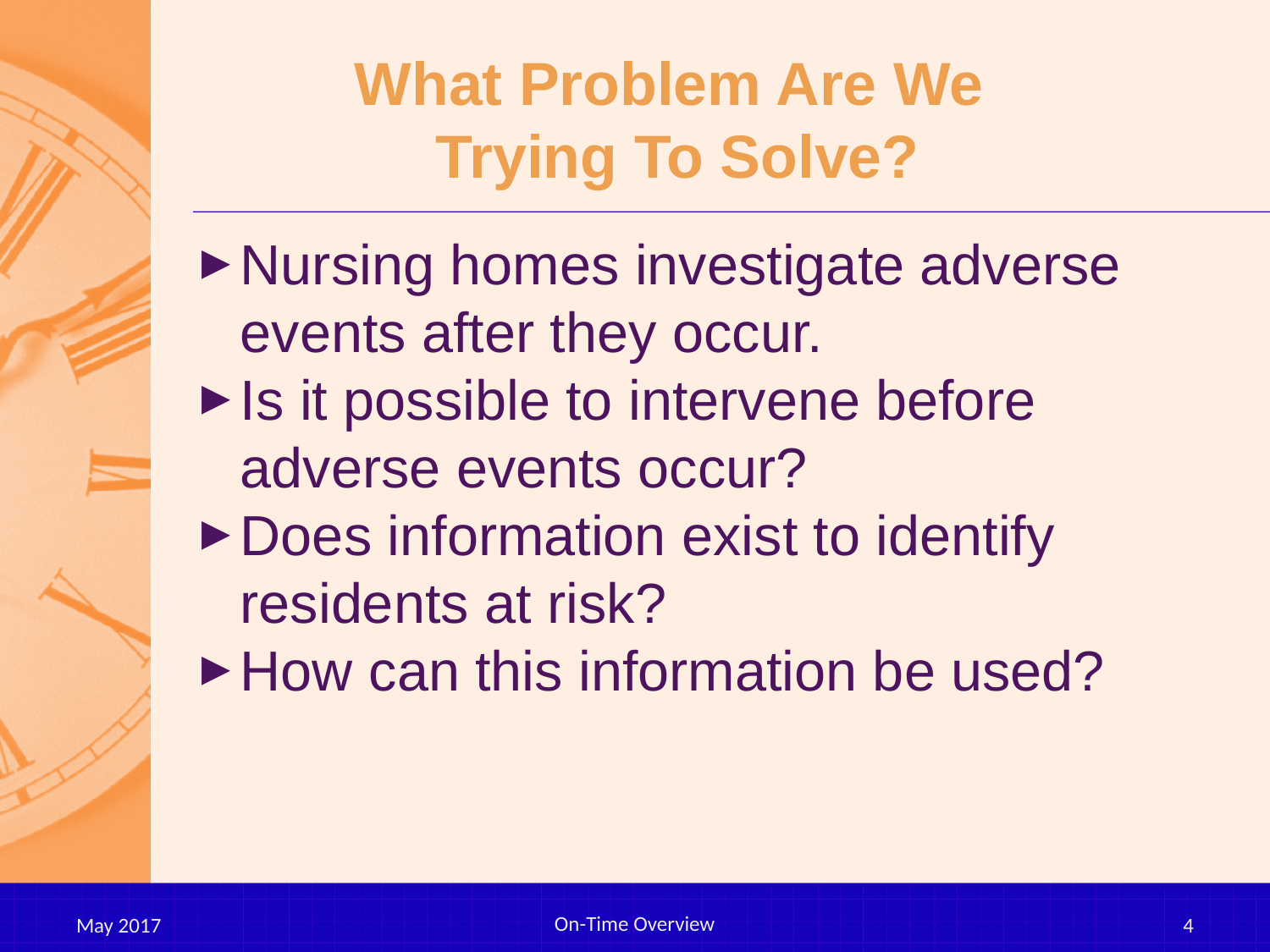

# What Problem Are We Trying To Solve?
Nursing homes investigate adverse events after they occur.
Is it possible to intervene before adverse events occur?
Does information exist to identify residents at risk?
How can this information be used?

On-Time Overview
May 2017
4